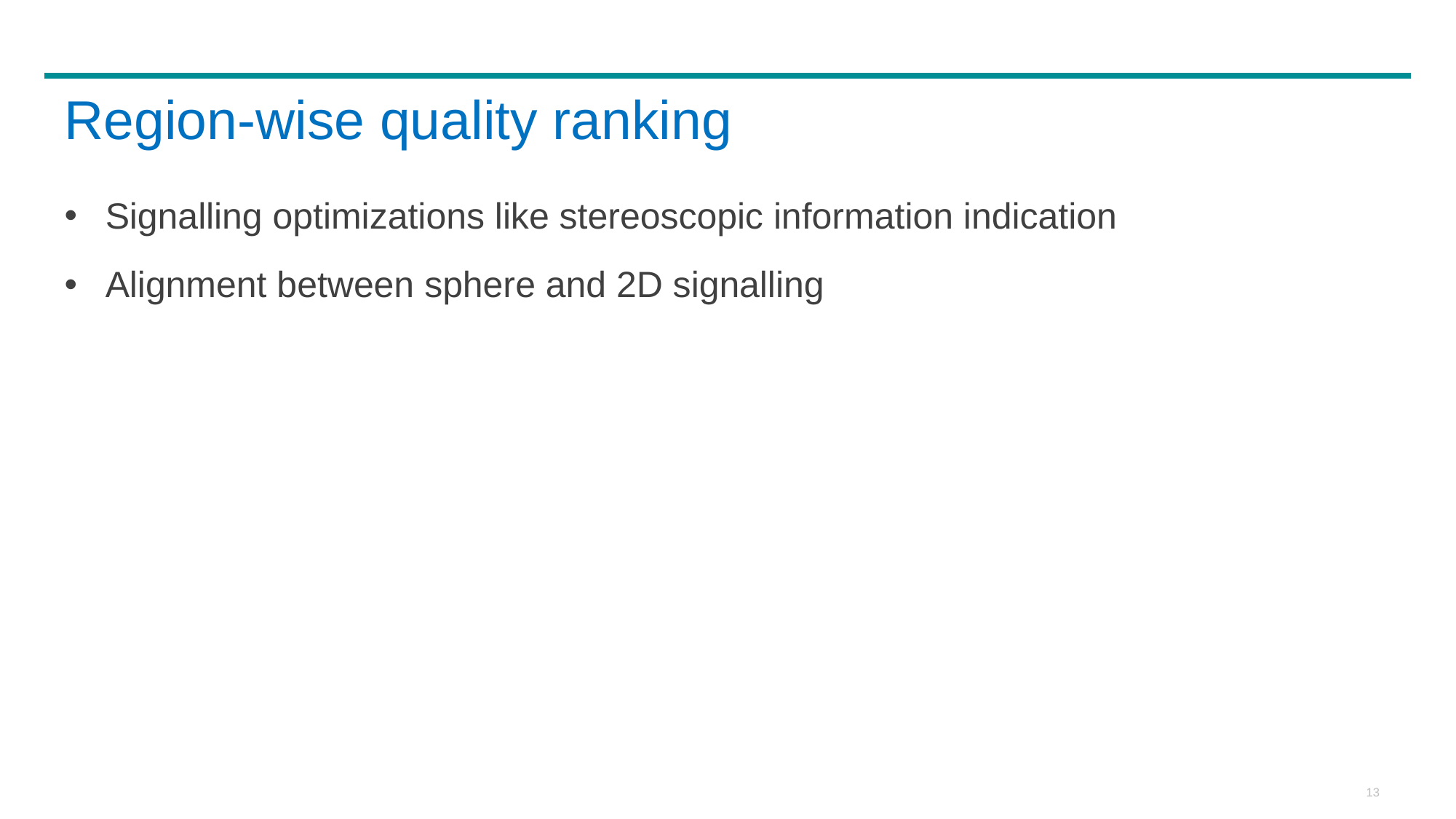

# Region-wise quality ranking
Signalling optimizations like stereoscopic information indication
Alignment between sphere and 2D signalling